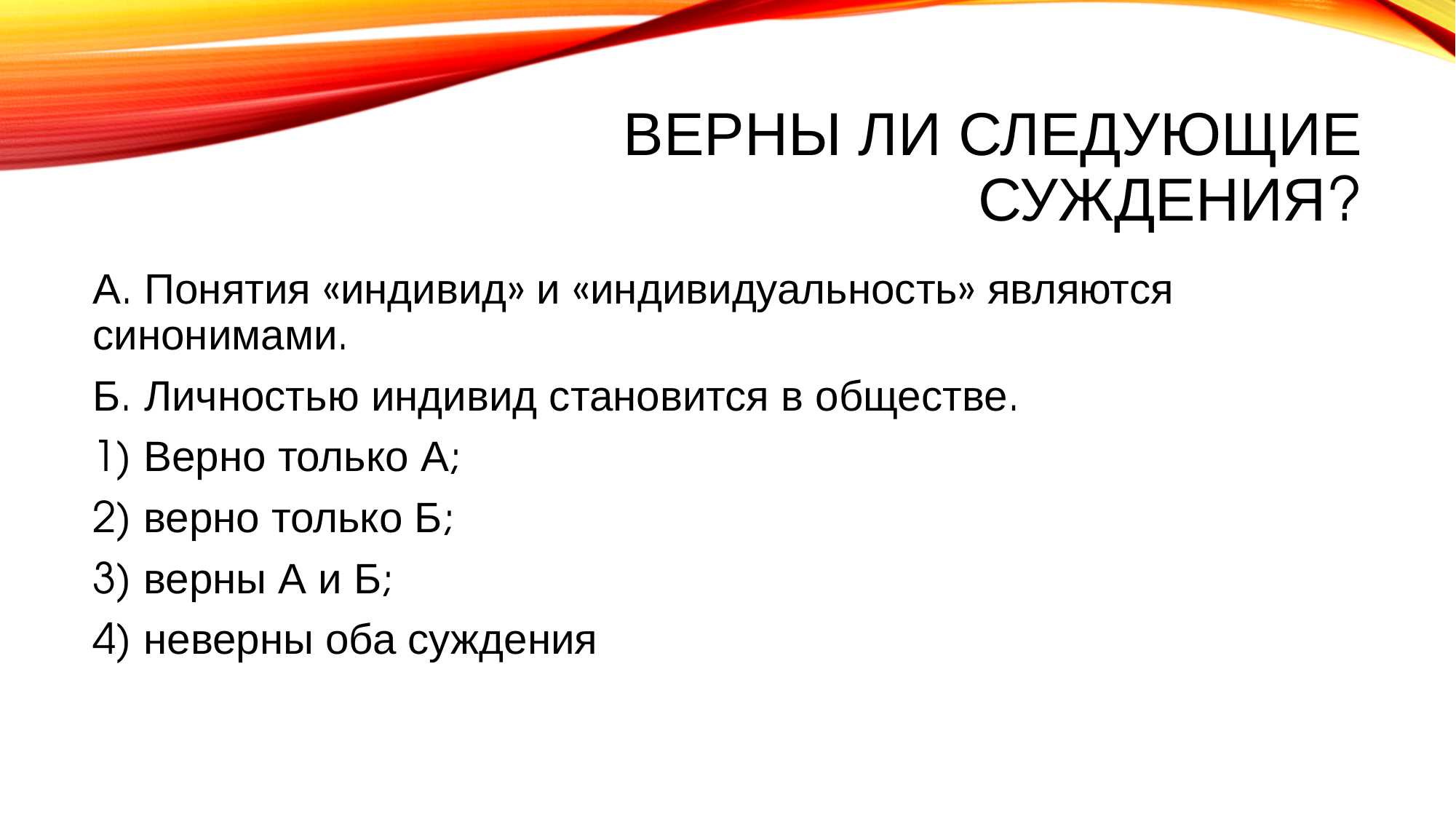

# Верны ли следующие суждения?
А. Понятия «индивид» и «индивидуальность» являются синонимами.
Б. Личностью индивид становится в обществе.
1) Верно только А;
2) верно только Б;
3) верны А и Б;
4) неверны оба суждения